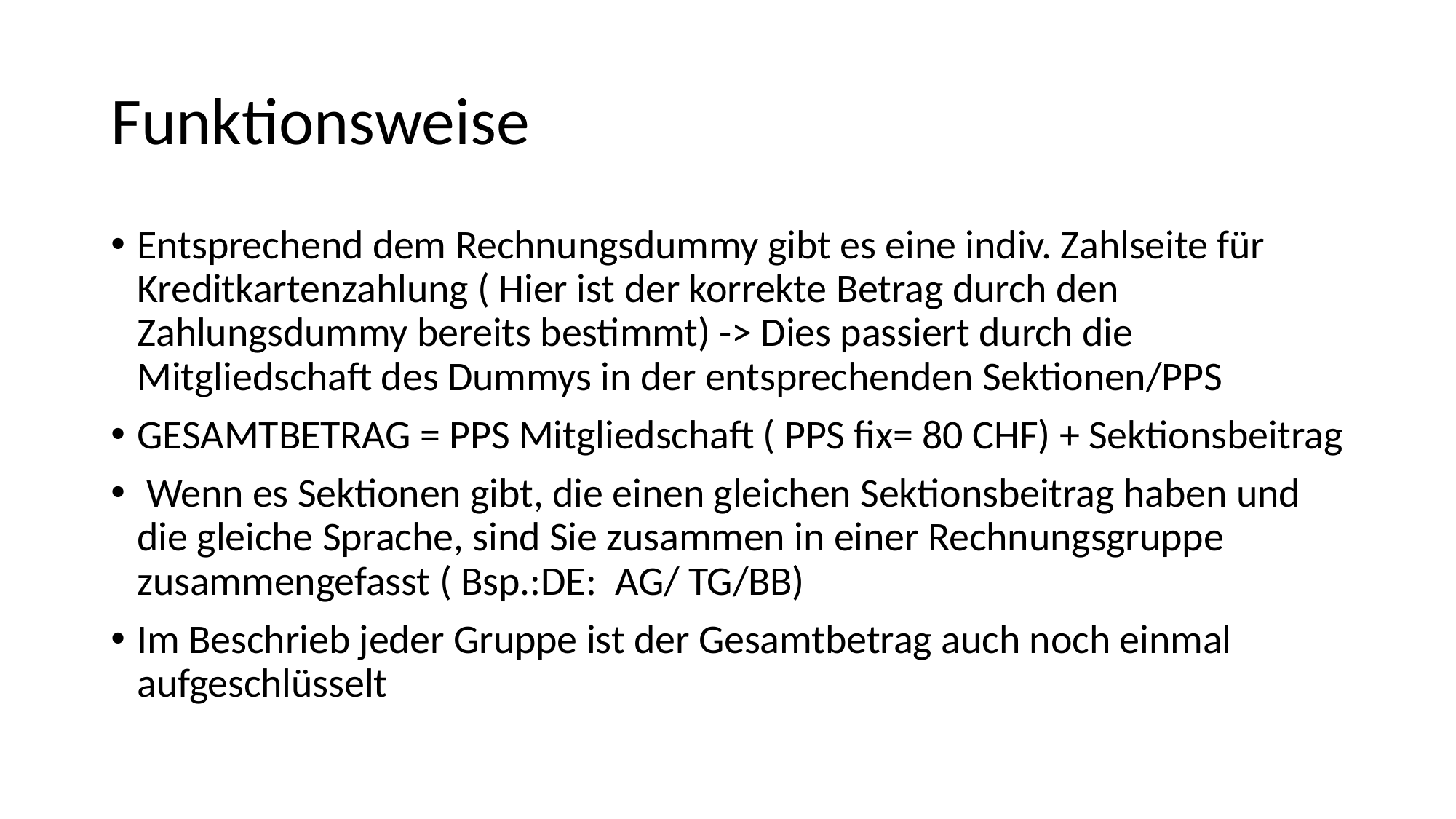

# Funktionsweise
Entsprechend dem Rechnungsdummy gibt es eine indiv. Zahlseite für Kreditkartenzahlung ( Hier ist der korrekte Betrag durch den Zahlungsdummy bereits bestimmt) -> Dies passiert durch die Mitgliedschaft des Dummys in der entsprechenden Sektionen/PPS
GESAMTBETRAG = PPS Mitgliedschaft ( PPS fix= 80 CHF) + Sektionsbeitrag
 Wenn es Sektionen gibt, die einen gleichen Sektionsbeitrag haben und die gleiche Sprache, sind Sie zusammen in einer Rechnungsgruppe zusammengefasst ( Bsp.:DE:  AG/ TG/BB)
Im Beschrieb jeder Gruppe ist der Gesamtbetrag auch noch einmal aufgeschlüsselt